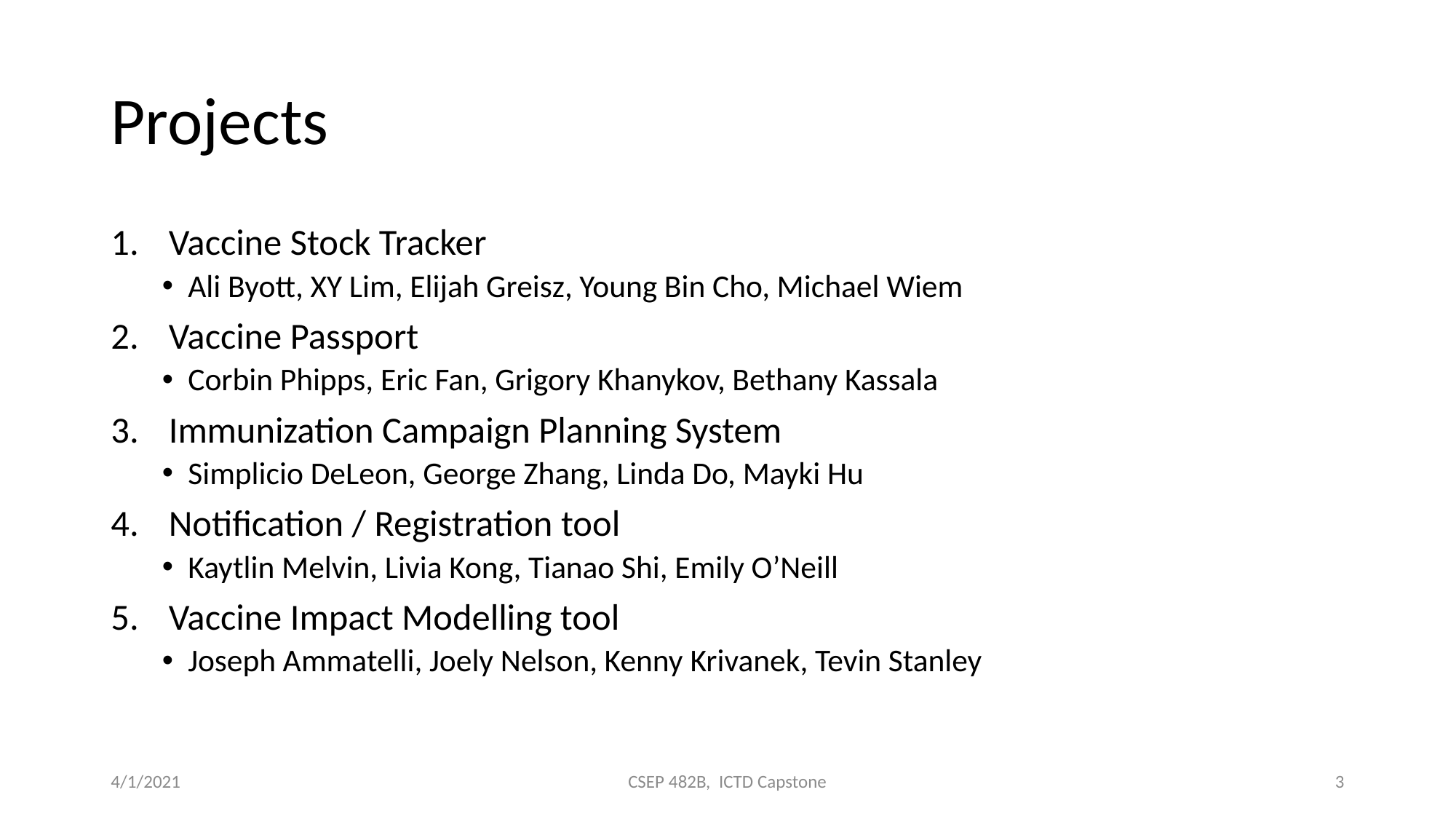

# Projects
Vaccine Stock Tracker
Ali Byott, XY Lim, Elijah Greisz, Young Bin Cho, Michael Wiem
Vaccine Passport
Corbin Phipps, Eric Fan, Grigory Khanykov, Bethany Kassala
Immunization Campaign Planning System
Simplicio DeLeon, George Zhang, Linda Do, Mayki Hu
Notification / Registration tool
Kaytlin Melvin, Livia Kong, Tianao Shi, Emily O’Neill
Vaccine Impact Modelling tool
Joseph Ammatelli, Joely Nelson, Kenny Krivanek, Tevin Stanley

4/1/2021
CSEP 482B,  ICTD Capstone
3